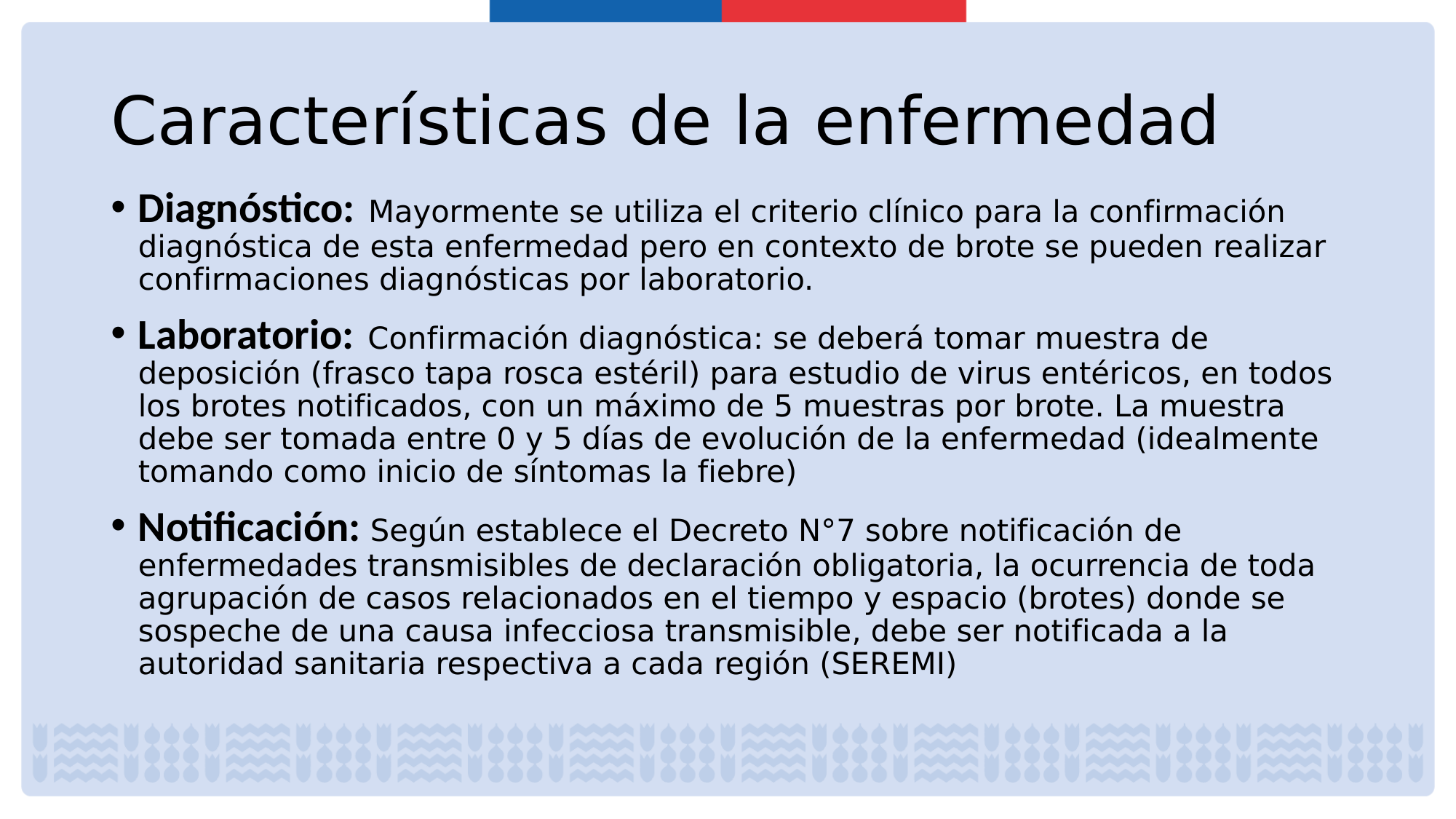

# Características de la enfermedad
Diagnóstico: Mayormente se utiliza el criterio clínico para la confirmación diagnóstica de esta enfermedad pero en contexto de brote se pueden realizar confirmaciones diagnósticas por laboratorio.
Laboratorio: Confirmación diagnóstica: se deberá tomar muestra de deposición (frasco tapa rosca estéril) para estudio de virus entéricos, en todos los brotes notificados, con un máximo de 5 muestras por brote. La muestra debe ser tomada entre 0 y 5 días de evolución de la enfermedad (idealmente tomando como inicio de síntomas la fiebre)
Notificación: Según establece el Decreto N°7 sobre notificación de enfermedades transmisibles de declaración obligatoria, la ocurrencia de toda agrupación de casos relacionados en el tiempo y espacio (brotes) donde se sospeche de una causa infecciosa transmisible, debe ser notificada a la autoridad sanitaria respectiva a cada región (SEREMI)